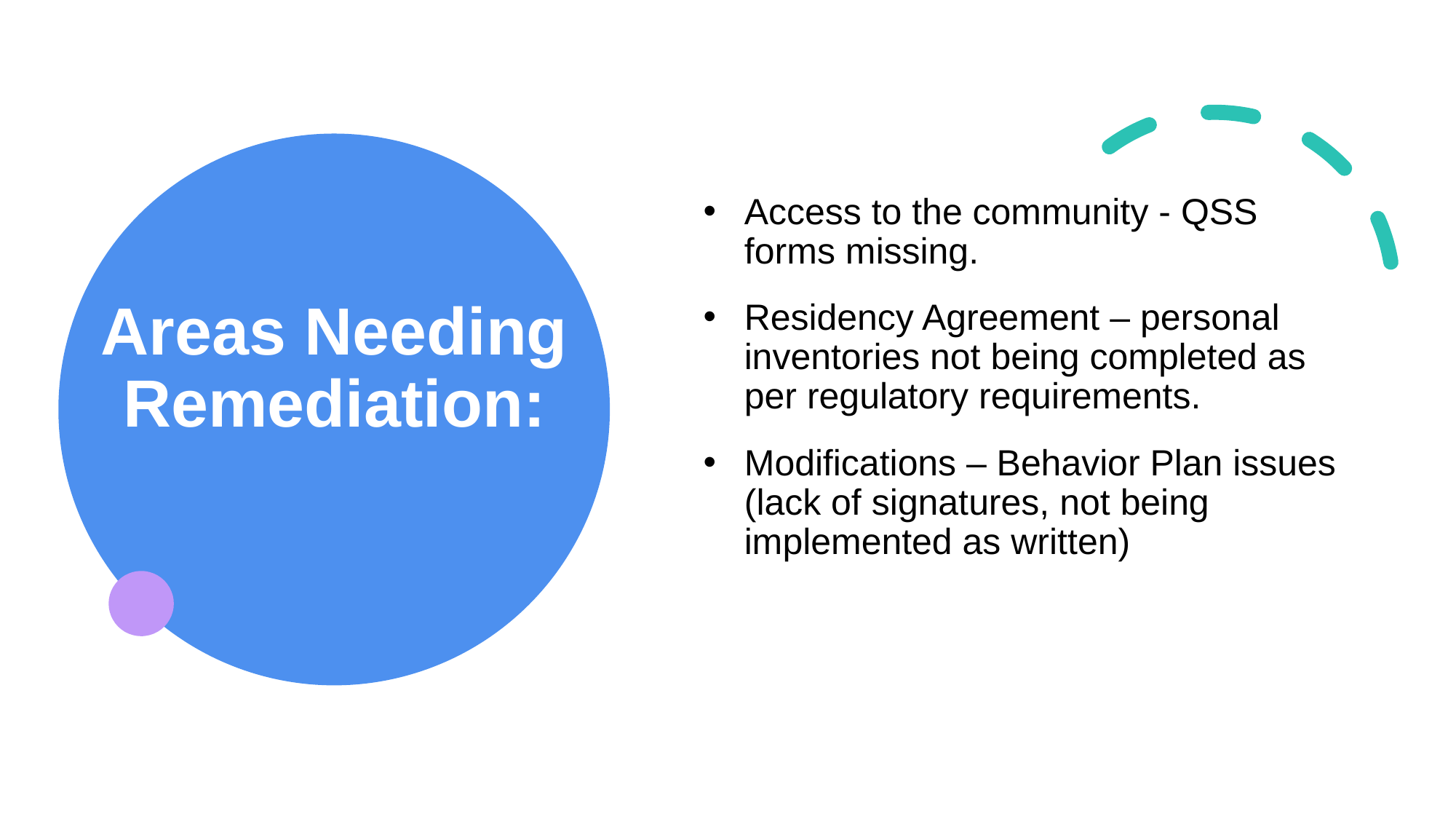

Access to the community - QSS forms missing.
Residency Agreement – personal inventories not being completed as per regulatory requirements.
Modifications – Behavior Plan issues (lack of signatures, not being implemented as written)

# Areas Needing Remediation: